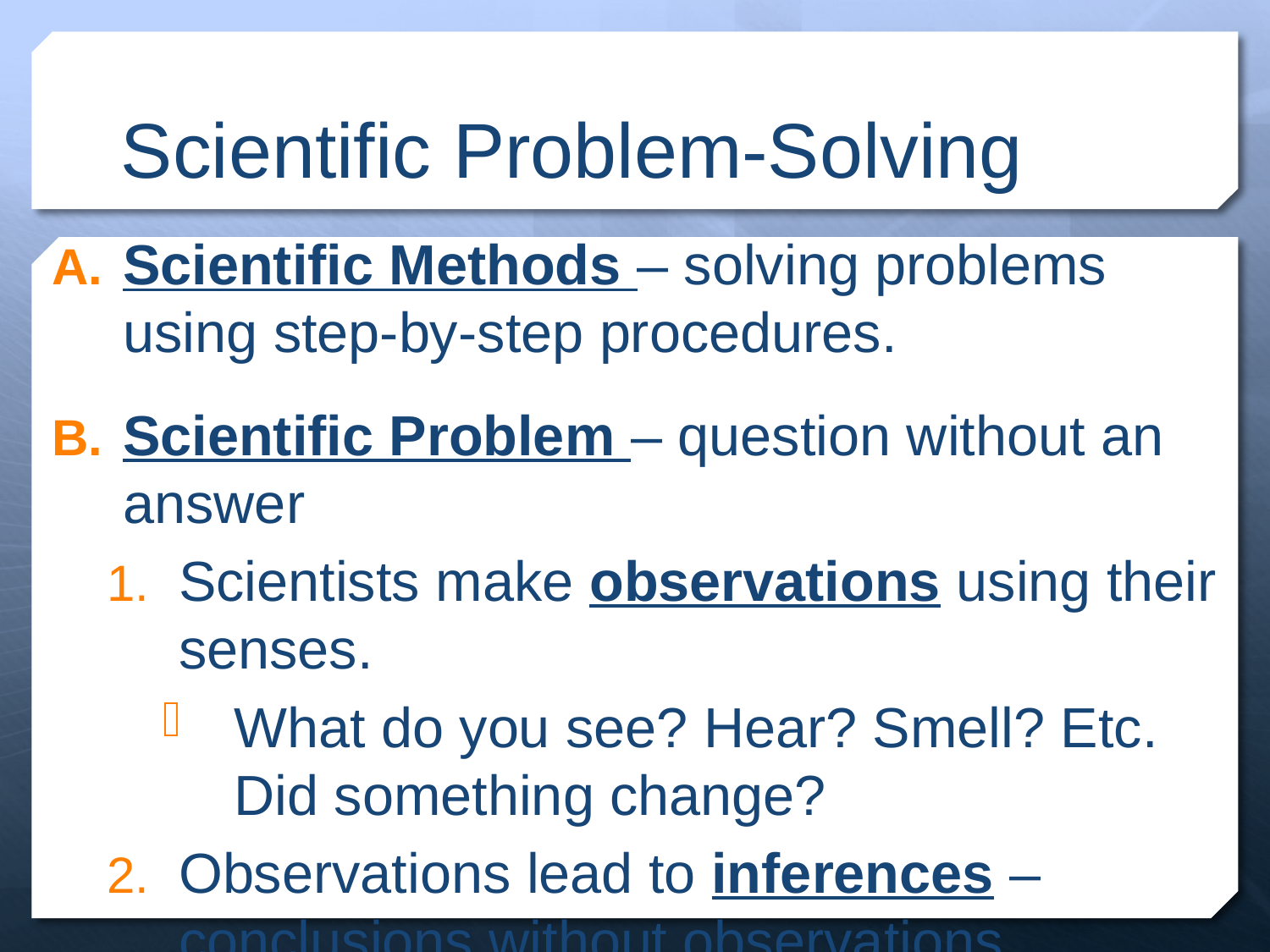

# Scientific Problem-Solving
Scientific Methods – solving problems using step-by-step procedures.
Scientific Problem – question without an answer
Scientists make observations using their senses.
What do you see? Hear? Smell? Etc. Did something change?
Observations lead to inferences – conclusions without observations.